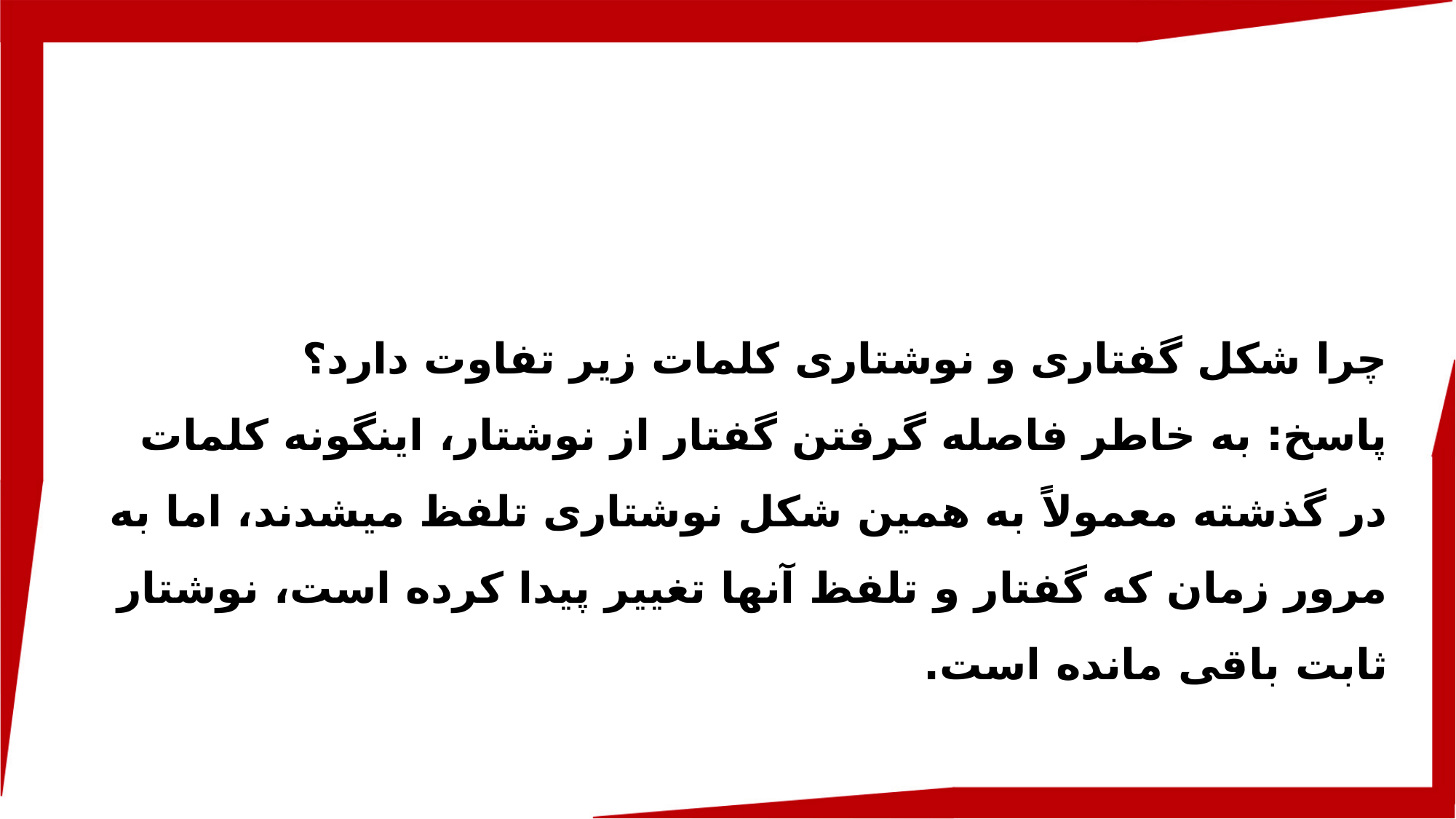

چرا شکل گفتاری و نوشتاری کلمات زیر تفاوت دارد؟
پاسخ: به خاطر فاصله گرفتن گفتار از نوشتار، این­گونه کلمات در گذشته معمولاً به همین شکل نوشتاری تلفظ می­شدند، اما به مرور زمان که گفتار و تلفظ آن­ها تغییر پیدا کرده است، نوشتار ثابت باقی مانده است.